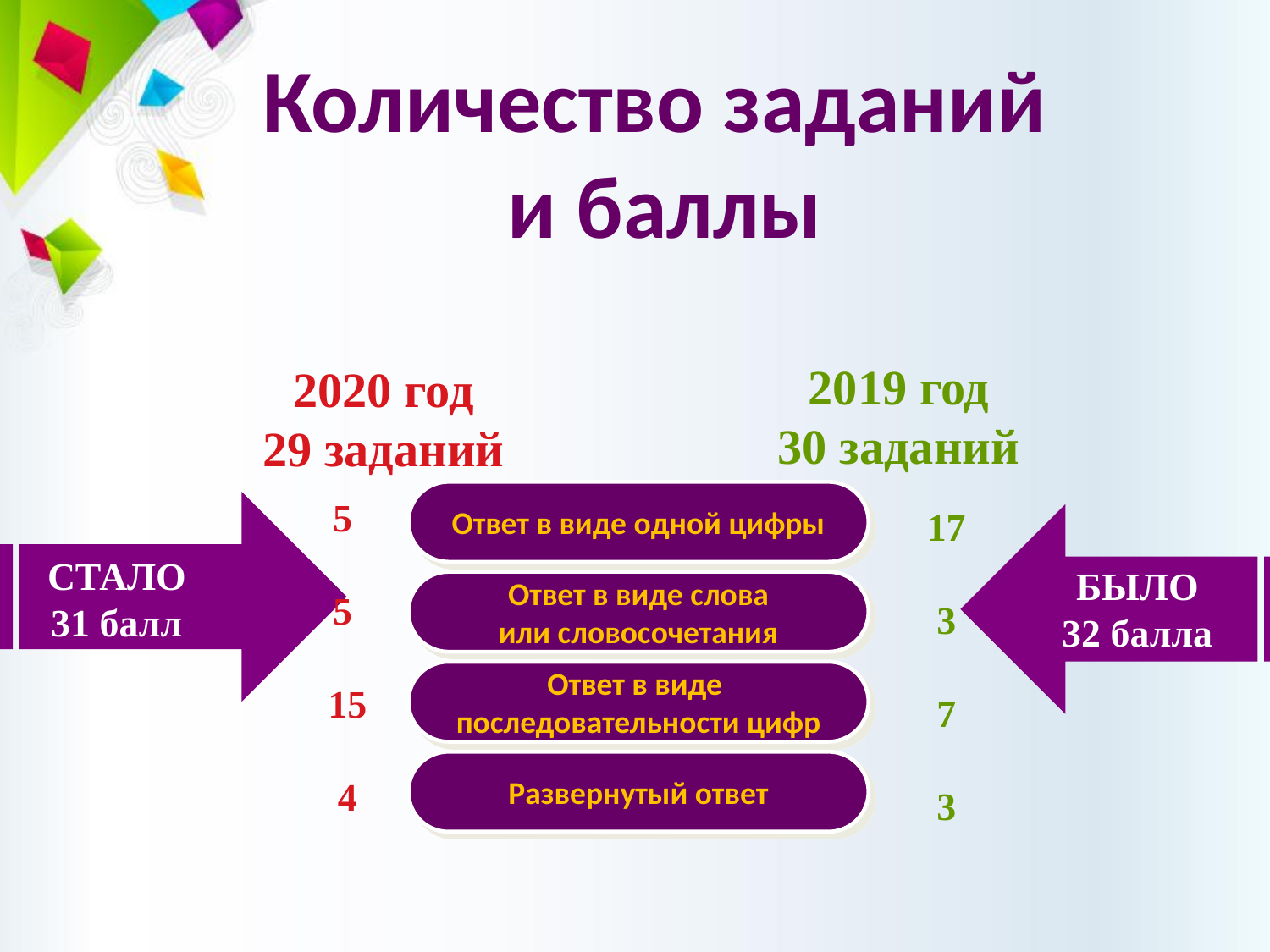

# Количество заданий и баллы
2019 год
30 заданий
2020 год
29 заданий

5

5

15

4

17

3

7

3

Ответ в виде одной цифры

СТАЛО
31 балл
БЫЛО
32 балла
Ответ в виде слова
или словосочетания
Ответ в виде
последовательности цифр
Развернутый ответ